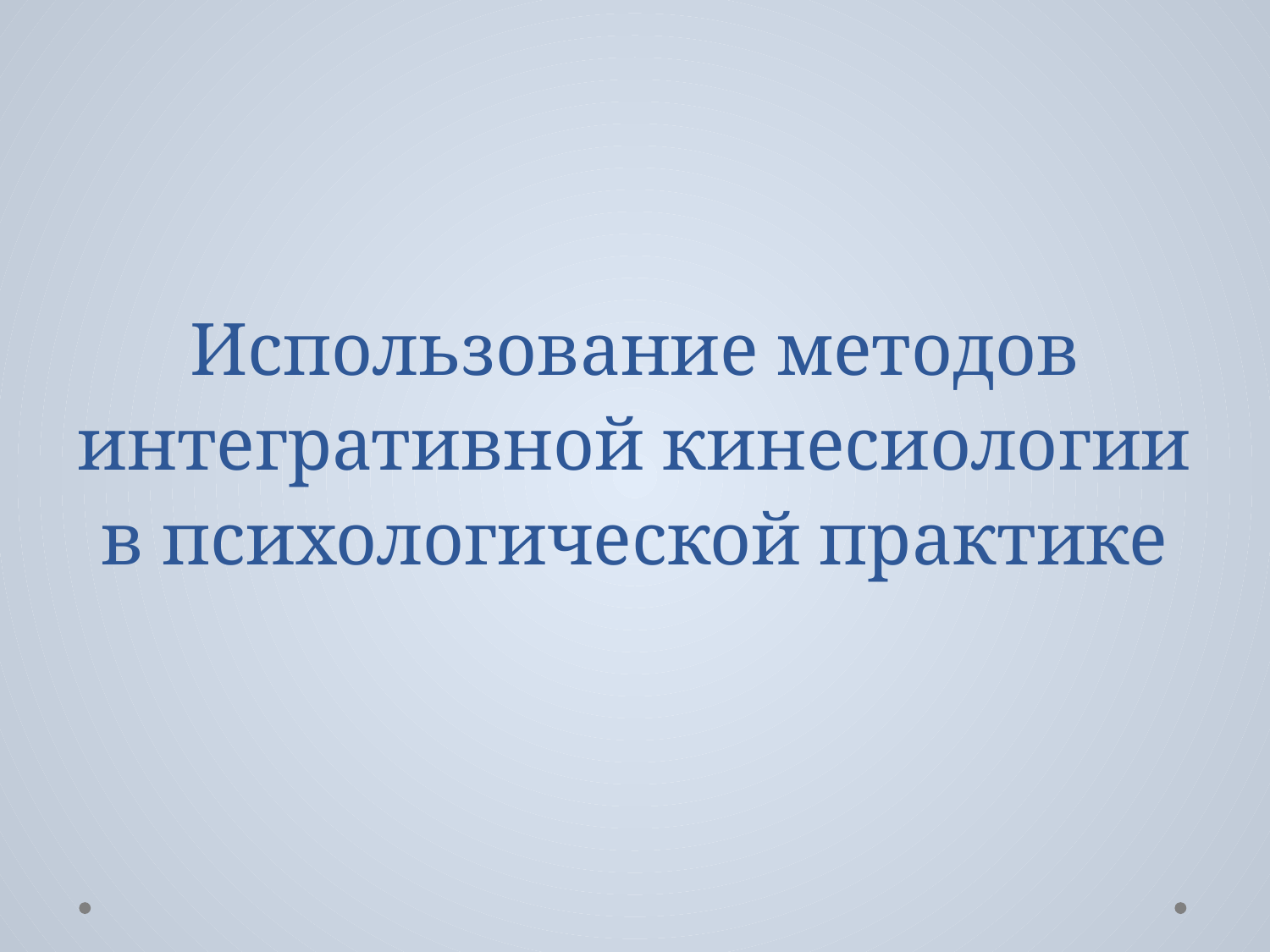

# Использование методов интегративной кинесиологии в психологической практике